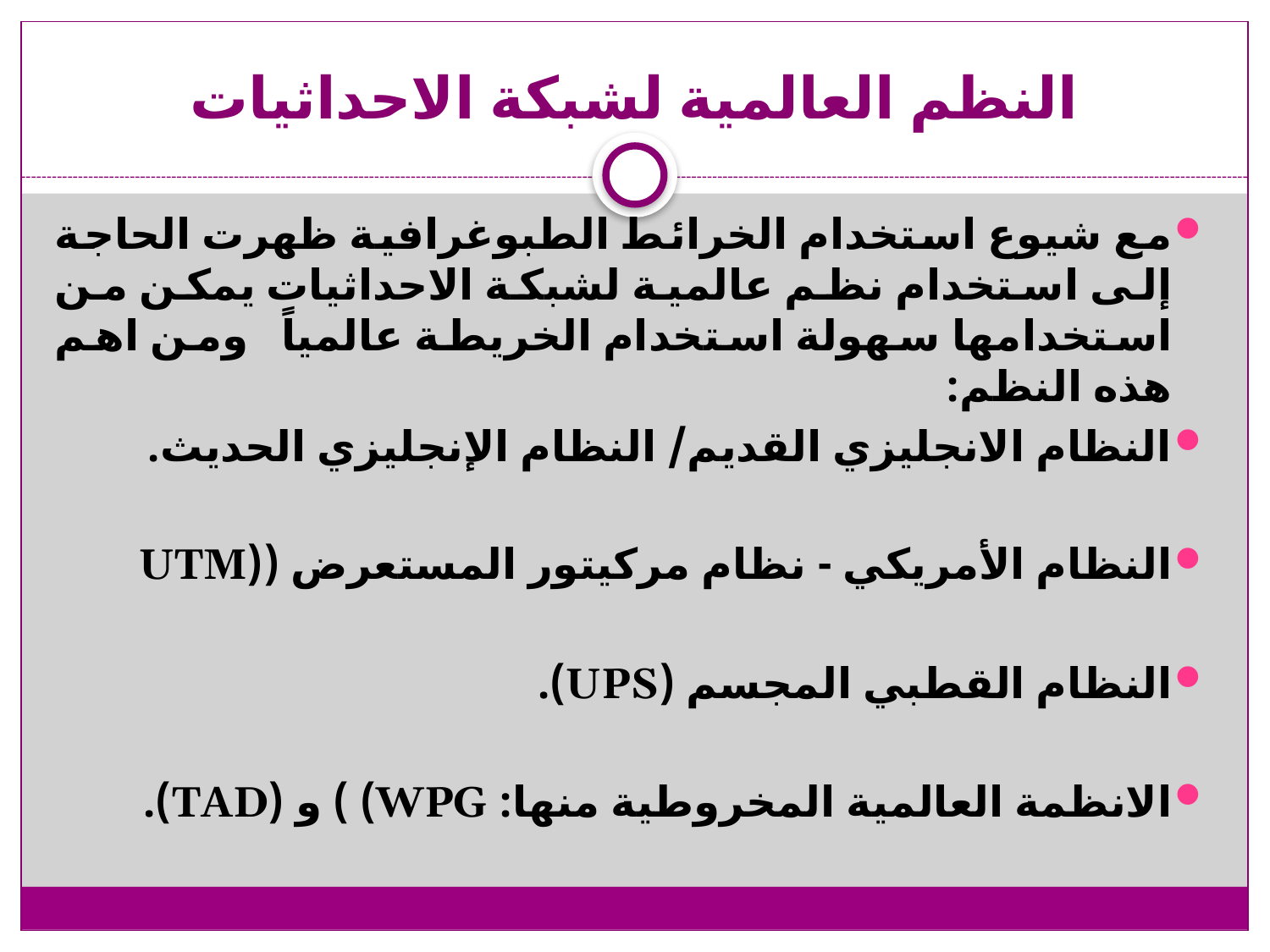

# النظم العالمية لشبكة الاحداثيات
مع شيوع استخدام الخرائط الطبوغرافية ظهرت الحاجة إلى استخدام نظم عالمية لشبكة الاحداثيات يمكن من استخدامها سهولة استخدام الخريطة عالمياً   ومن اهم هذه النظم:
النظام الانجليزي القديم/ النظام الإنجليزي الحديث.

النظام الأمريكي - نظام مركيتور المستعرض ((UTM

النظام القطبي المجسم (UPS).

الانظمة العالمية المخروطية منها: WPG) ) و (TAD).